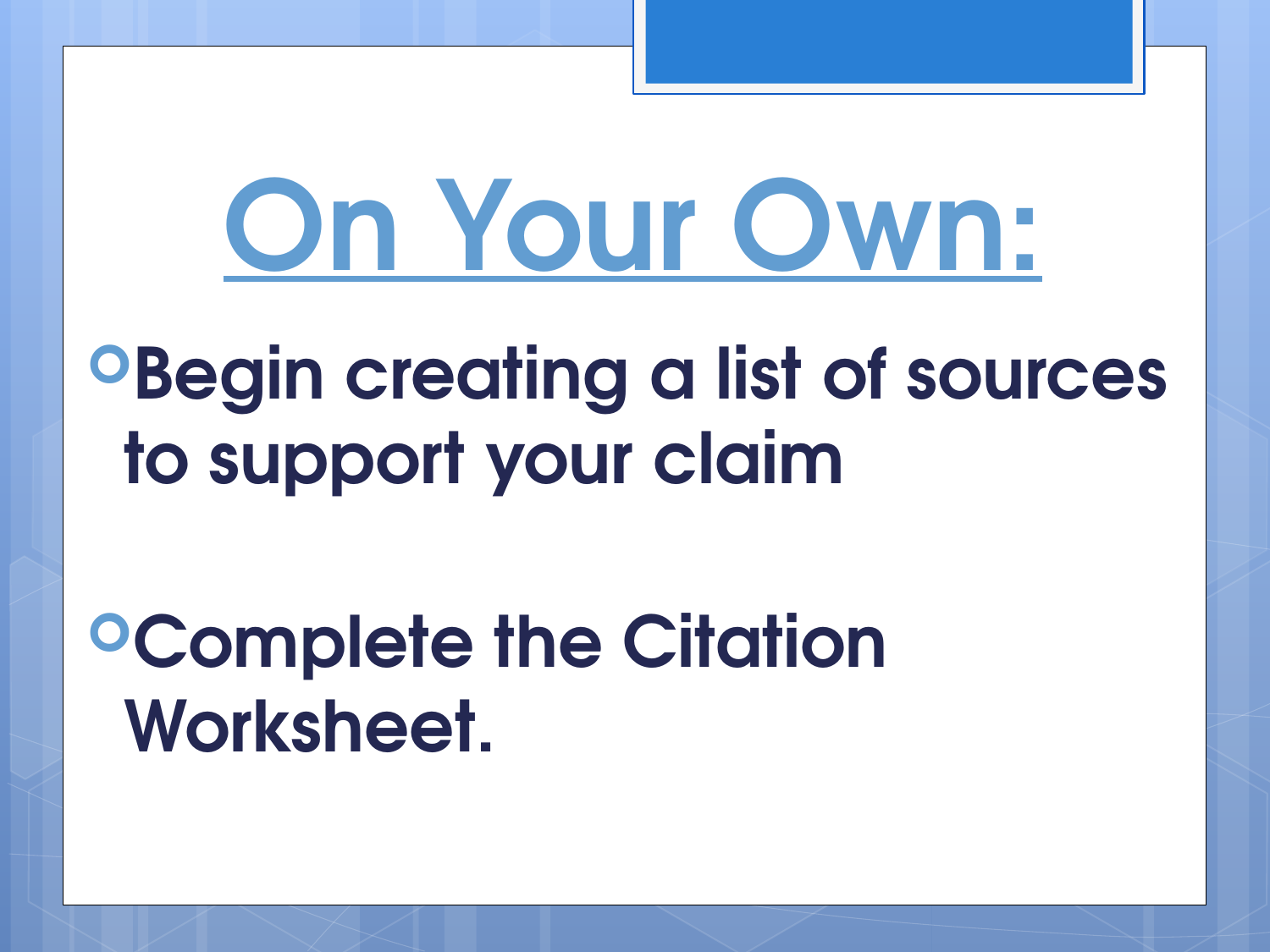

# On Your Own:
Begin creating a list of sources to support your claim
Complete the Citation Worksheet.